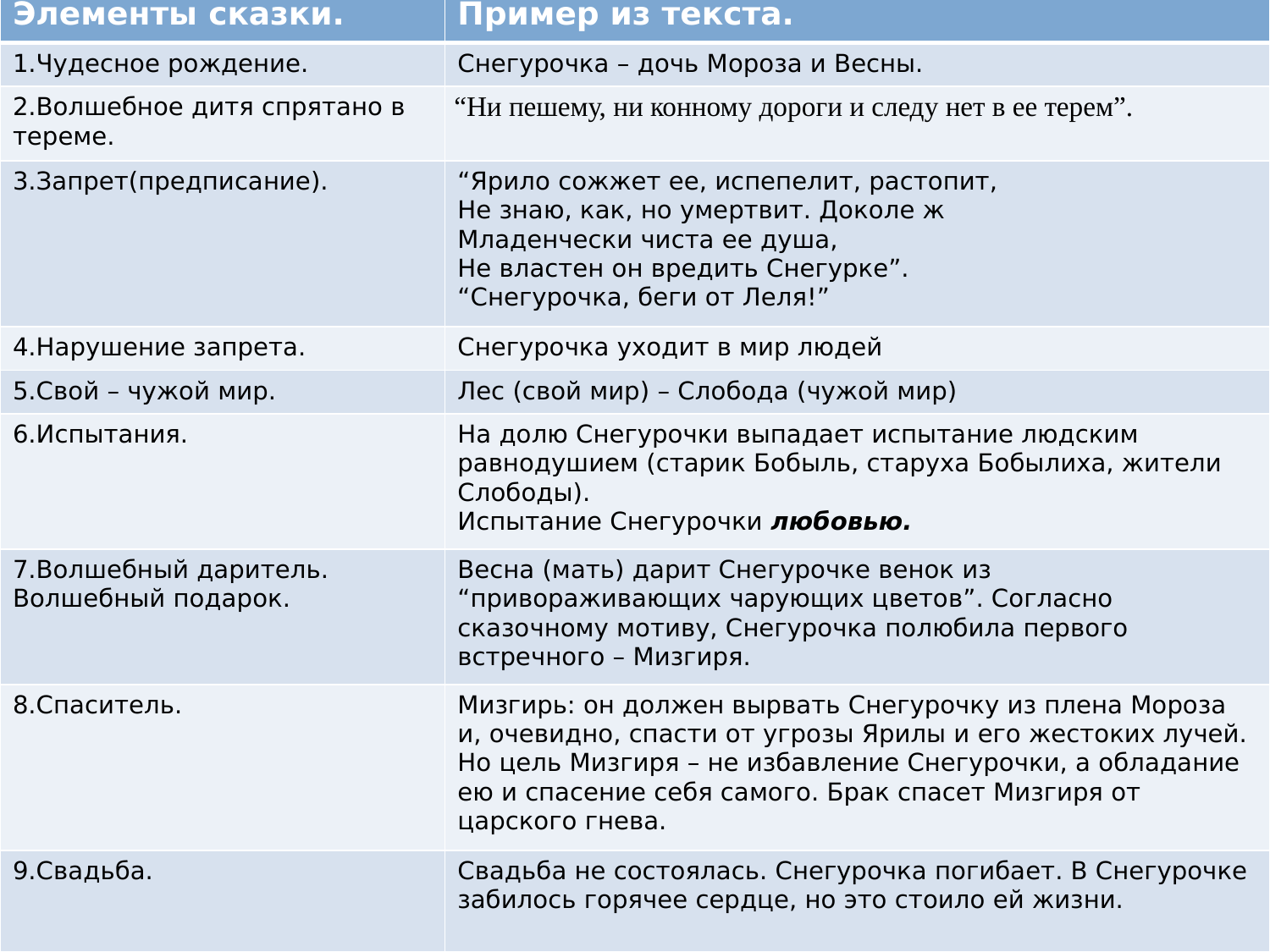

| Элементы сказки. | Пример из текста. |
| --- | --- |
| 1.Чудесное рождение. | Снегурочка – дочь Мороза и Весны. |
| 2.Волшебное дитя спрятано в тереме. | “Ни пешему, ни конному дороги и следу нет в ее терем”. |
| 3.Запрет(предписание). | “Ярило сожжет ее, испепелит, растопит, Не знаю, как, но умертвит. Доколе ж Младенчески чиста ее душа, Не властен он вредить Снегурке”. “Снегурочка, беги от Леля!” |
| 4.Нарушение запрета. | Снегурочка уходит в мир людей |
| 5.Свой – чужой мир. | Лес (свой мир) – Слобода (чужой мир) |
| 6.Испытания. | На долю Снегурочки выпадает испытание людским равнодушием (старик Бобыль, старуха Бобылиха, жители Слободы). Испытание Снегурочки любовью. |
| 7.Волшебный даритель. Волшебный подарок. | Весна (мать) дарит Снегурочке венок из “привораживающих чарующих цветов”. Согласно сказочному мотиву, Снегурочка полюбила первого встречного – Мизгиря. |
| 8.Спаситель. | Мизгирь: он должен вырвать Снегурочку из плена Мороза и, очевидно, спасти от угрозы Ярилы и его жестоких лучей. Но цель Мизгиря – не избавление Снегурочки, а обладание ею и спасение себя самого. Брак спасет Мизгиря от царского гнева. |
| 9.Свадьба. | Свадьба не состоялась. Снегурочка погибает. В Снегурочке забилось горячее сердце, но это стоило ей жизни. |